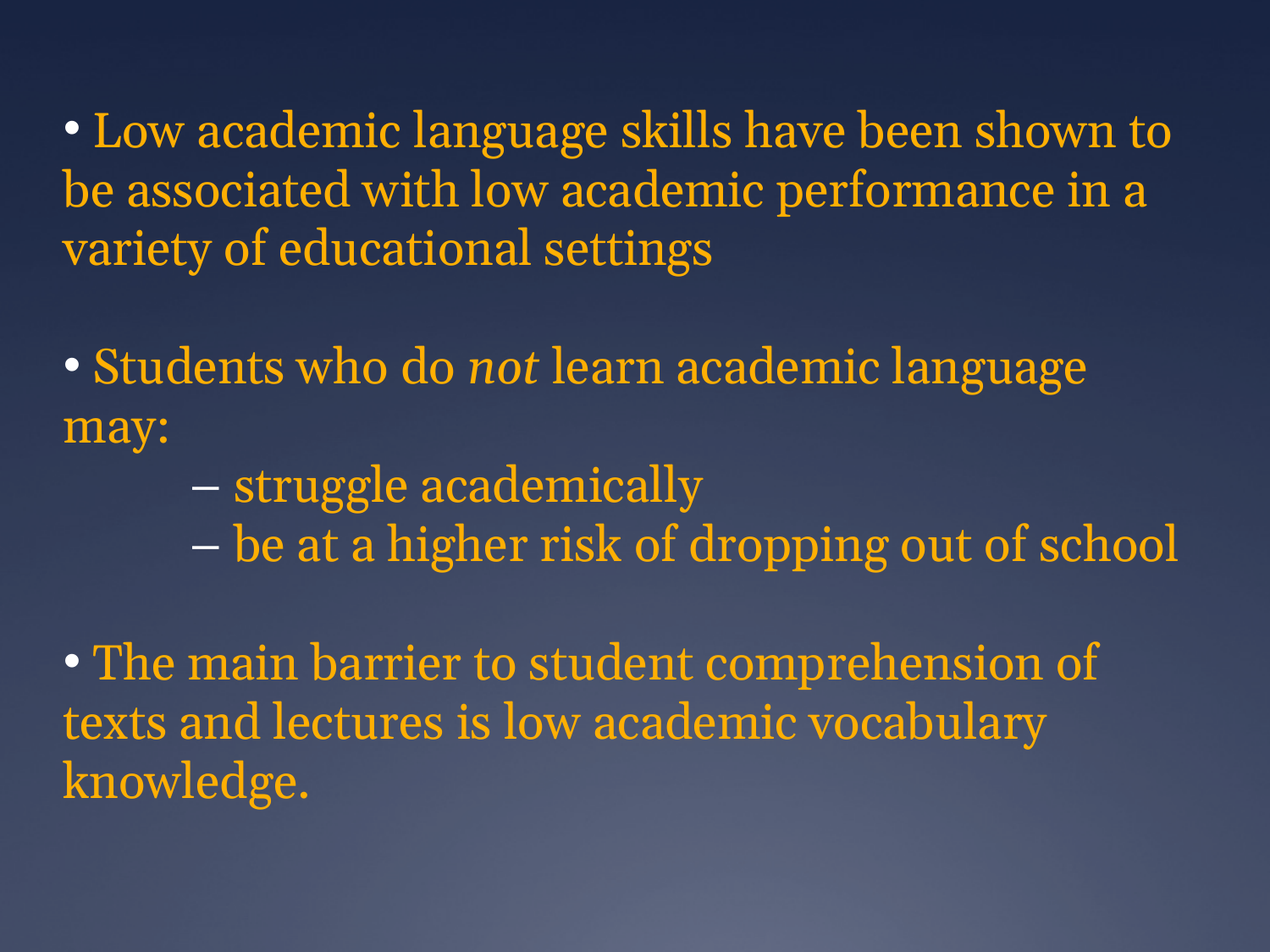

Low academic language skills have been shown to be associated with low academic performance in a variety of educational settings

 Students who do not learn academic language may:
	– struggle academically
	– be at a higher risk of dropping out of school

 The main barrier to student comprehension of texts and lectures is low academic vocabulary knowledge.